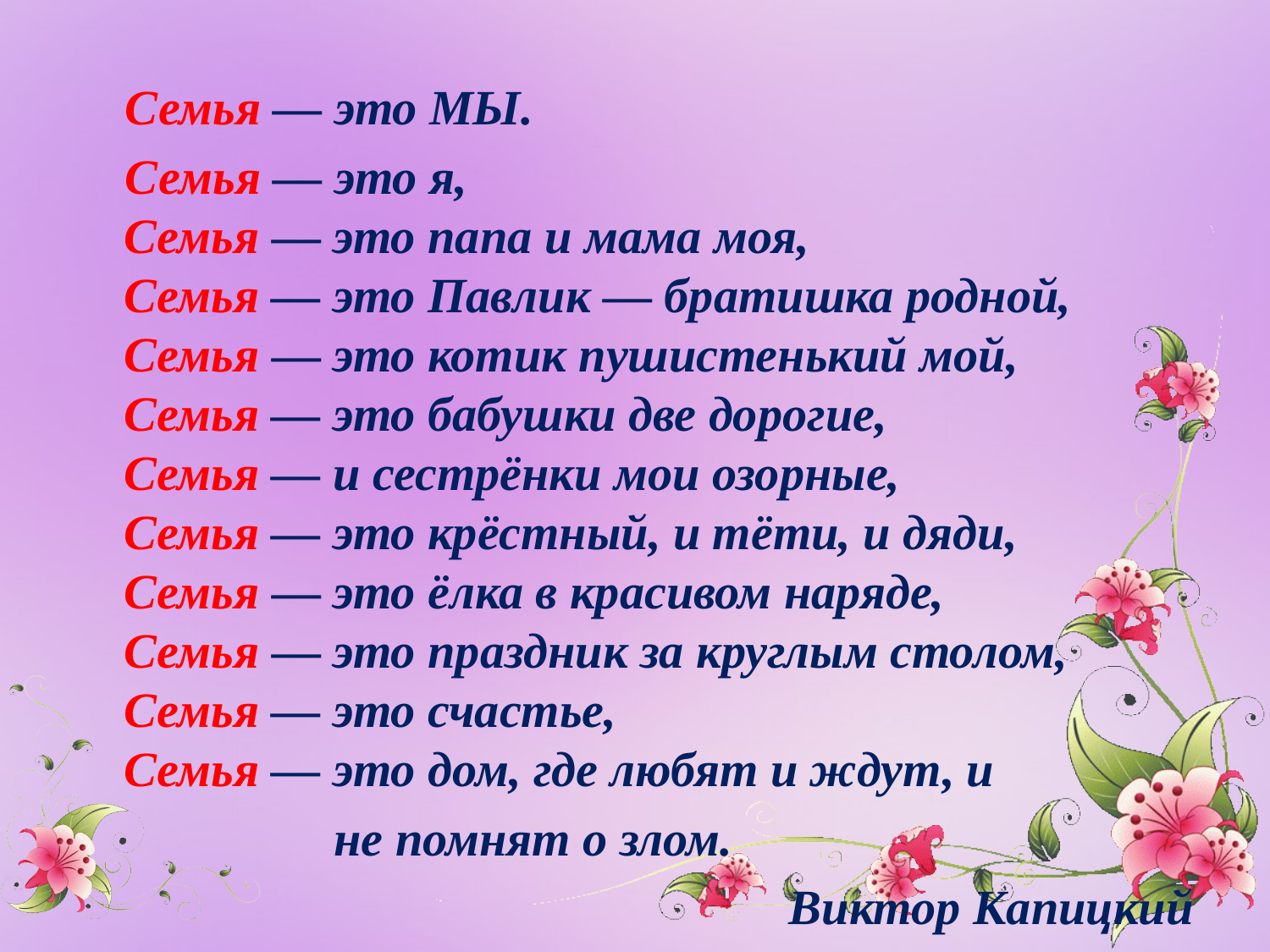

#
    Семья — это МЫ.
    Семья — это я,
Семья — это папа и мама моя, 
Семья — это Павлик — братишка родной, 
Семья — это котик пушистенький мой, 
Семья — это бабушки две дорогие, 
Семья — и сестрёнки мои озорные, 
Семья — это крёстный, и тёти, и дяди, 
Семья — это ёлка в красивом наряде, 
Семья — это праздник за круглым столом, 
Семья — это счастье, 
Семья — это дом, где любят и ждут, и
                     не помнят о злом.
Виктор Капицкий